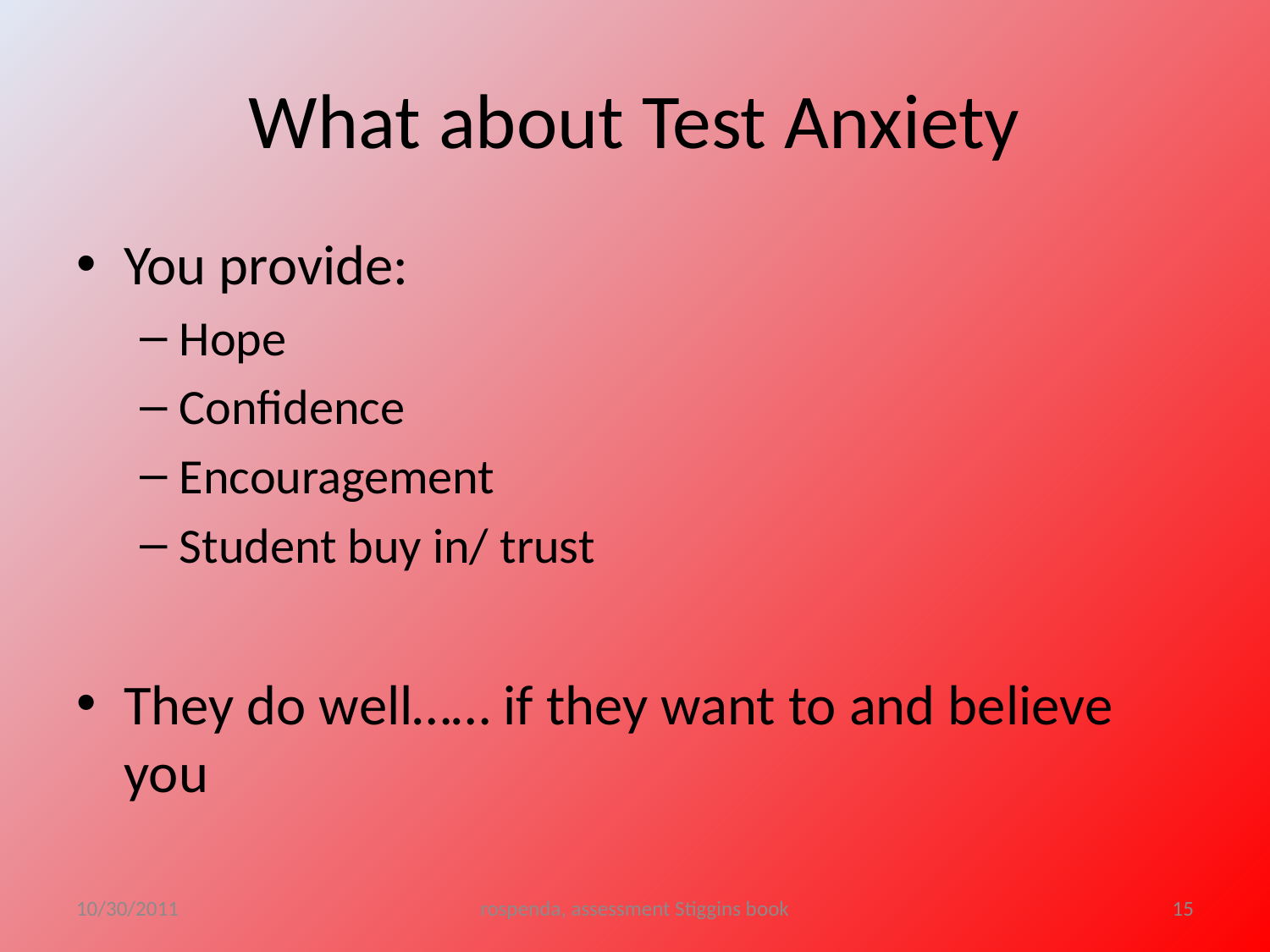

# What about Test Anxiety
You provide:
Hope
Confidence
Encouragement
Student buy in/ trust

They do well…… if they want to and believe you
10/30/2011
rospenda, assessment Stiggins book
15